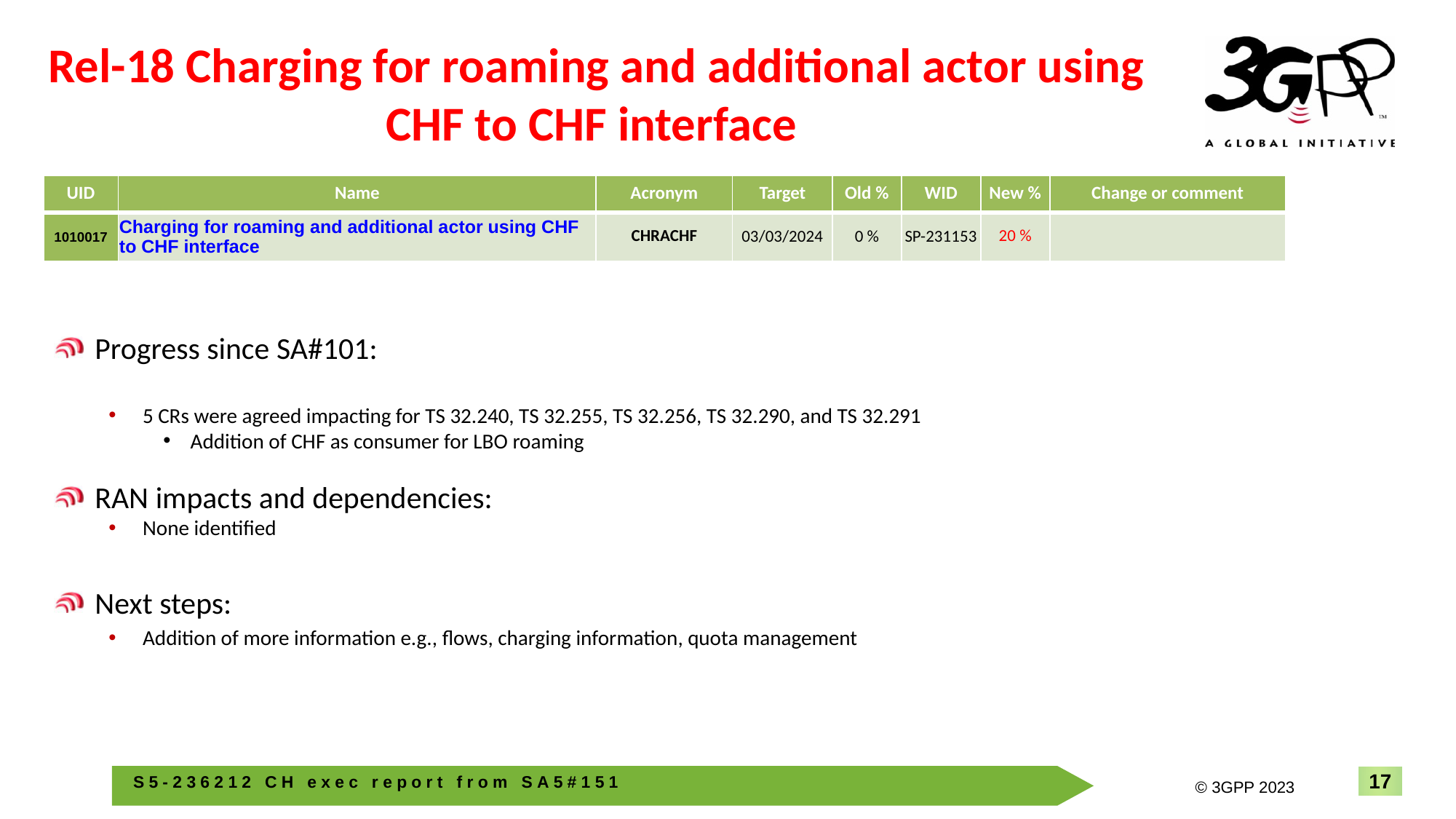

# Rel-18 Charging for roaming and additional actor using CHF to CHF interface
| UID | Name | Acronym | Target | Old % | WID | New % | Change or comment |
| --- | --- | --- | --- | --- | --- | --- | --- |
| 1010017 | Charging for roaming and additional actor using CHF to CHF interface | CHRACHF | 03/03/2024 | 0 % | SP-231153 | 20 % |  |
Progress since SA#101:

5 CRs were agreed impacting for TS 32.240, TS 32.255, TS 32.256, TS 32.290, and TS 32.291
Addition of CHF as consumer for LBO roaming

RAN impacts and dependencies:
None identified

Next steps:
Addition of more information e.g., flows, charging information, quota management